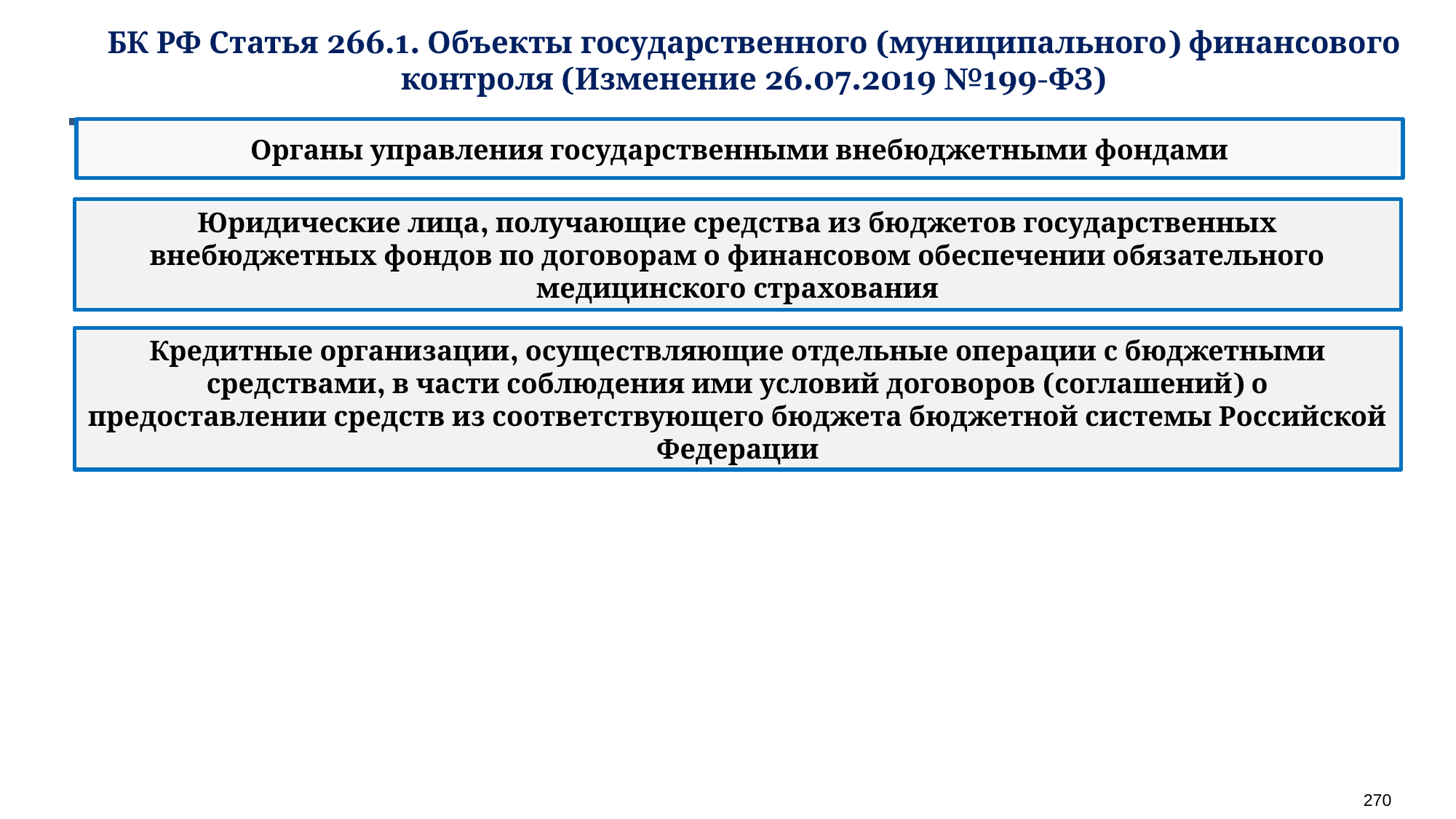

БК РФ Статья 266.1. Объекты государственного (муниципального) финансового контроля (Изменение 26.07.2019 №199-ФЗ)
Органы управления государственными внебюджетными фондами
Юридические лица, получающие средства из бюджетов государственных внебюджетных фондов по договорам о финансовом обеспечении обязательного медицинского страхования
Кредитные организации, осуществляющие отдельные операции с бюджетными средствами, в части соблюдения ими условий договоров (соглашений) о предоставлении средств из соответствующего бюджета бюджетной системы Российской Федерации